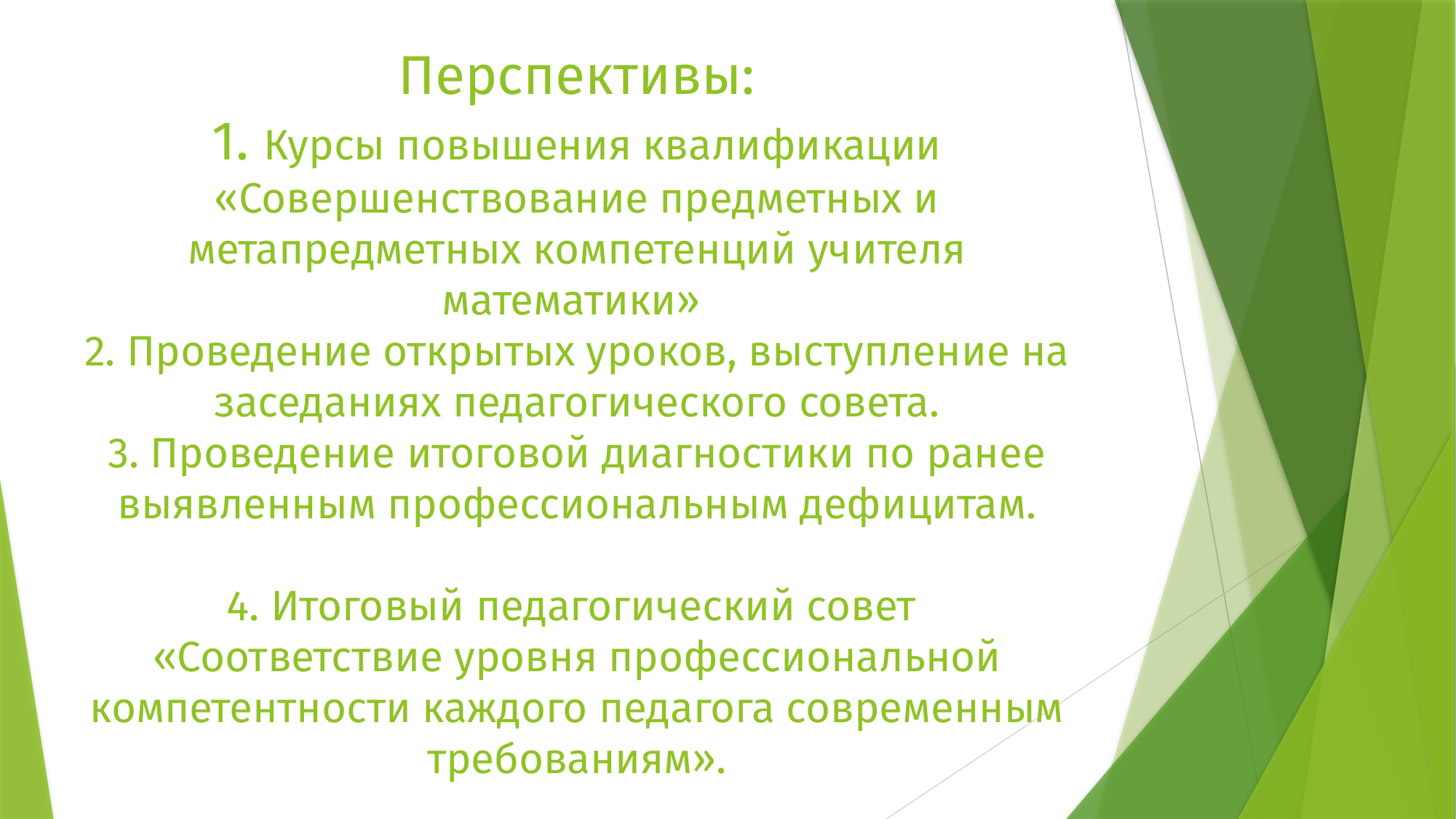

# Перспективы: 1. Курсы повышения квалификации «Совершенствование предметных и метапредметных компетенций учителя математики» 2. Проведение открытых уроков, выступление на заседаниях педагогического совета. 3. Проведение итоговой диагностики по ранее выявленным профессиональным дефицитам. 4. Итоговый педагогический совет «Соответствие уровня профессиональной компетентности каждого педагога современным требованиям».